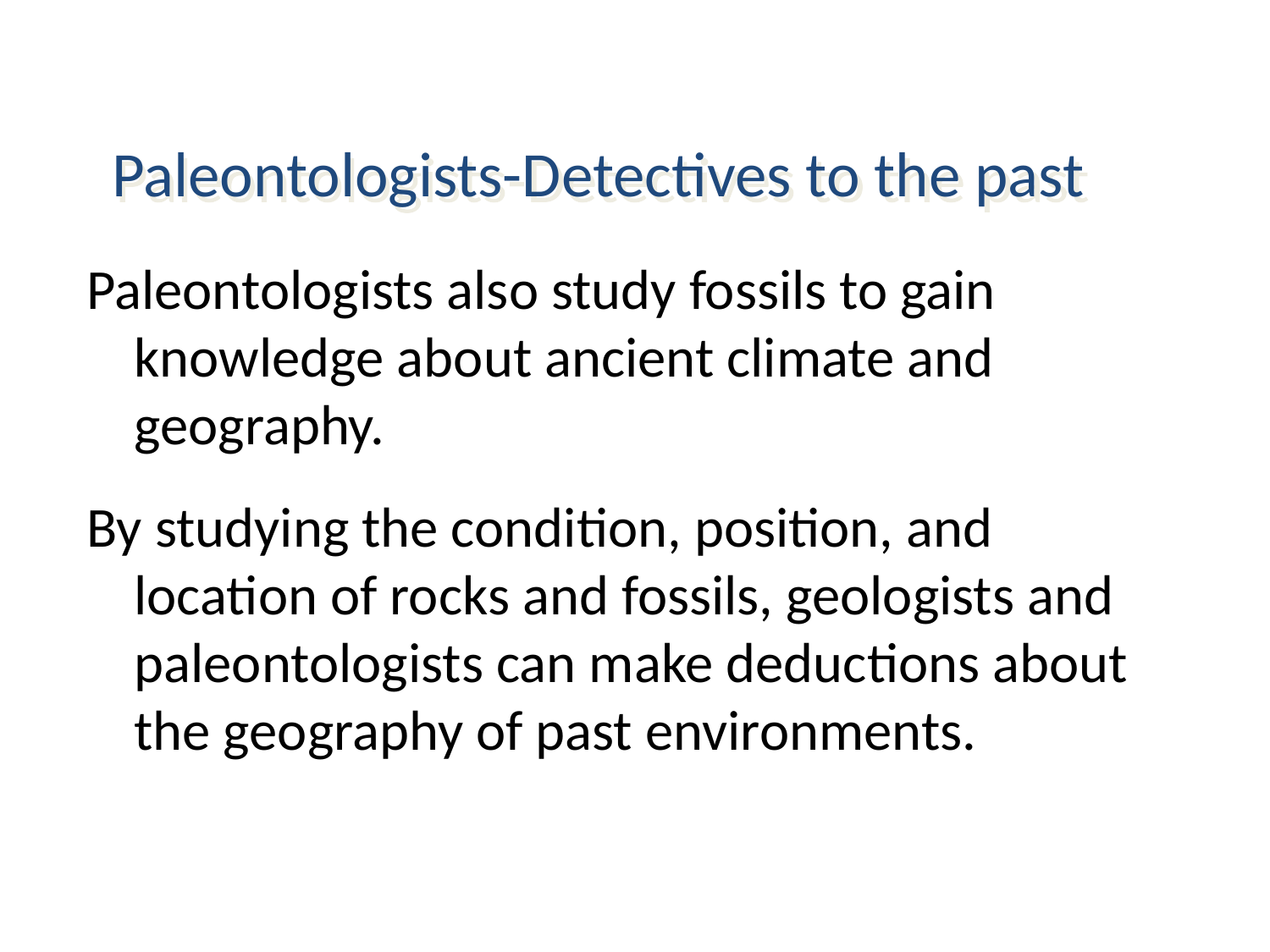

#
Paleontologists-Detectives to the past
Paleontologists also study fossils to gain knowledge about ancient climate and geography.
By studying the condition, position, and location of rocks and fossils, geologists and paleontologists can make deductions about the geography of past environments.